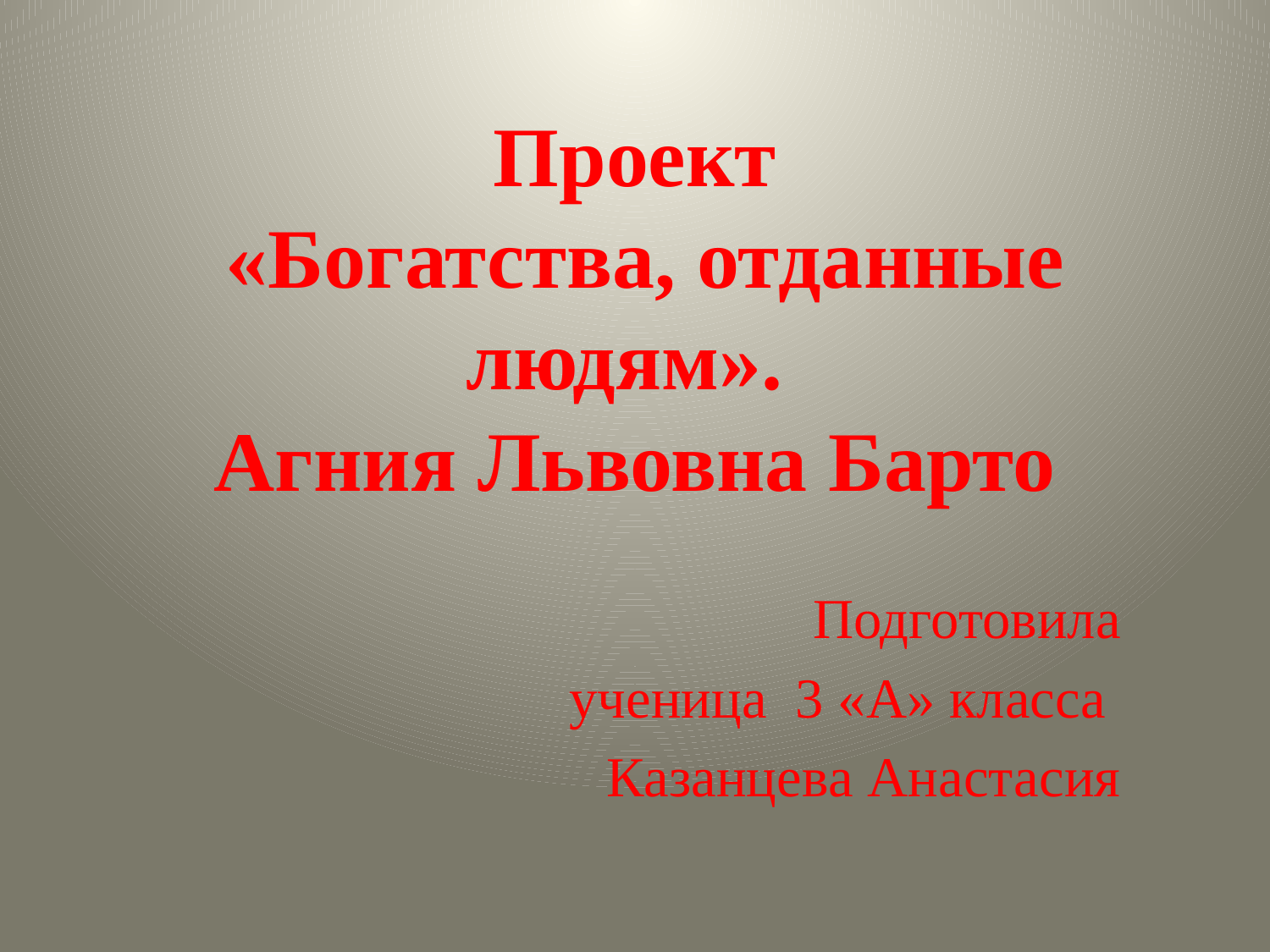

# Проект «Богатства, отданные людям». Агния Львовна Барто
Подготовила
ученица  3 «А» класса
Казанцева Анастасия